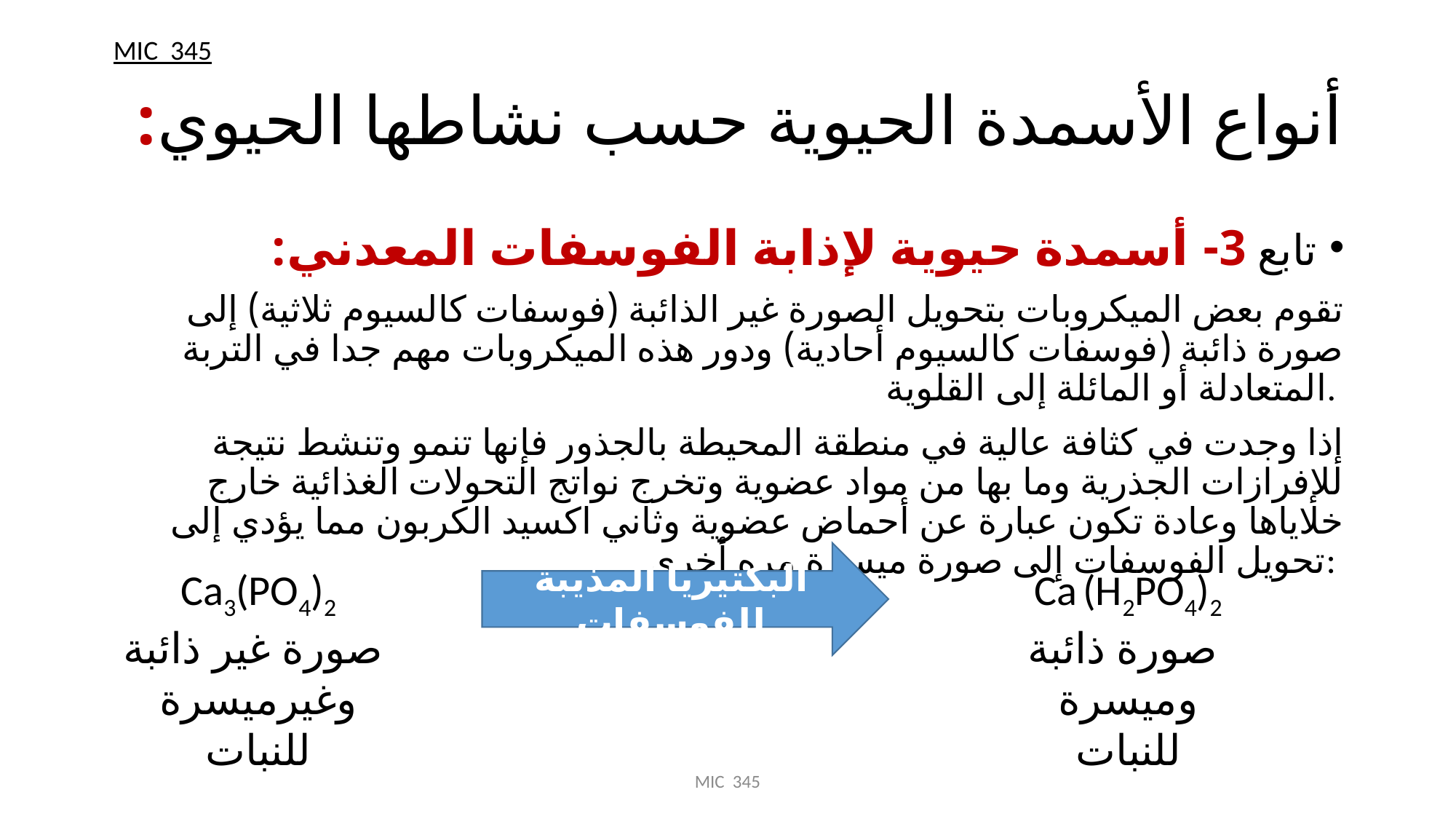

MIC  345
# أنواع الأسمدة الحيوية حسب نشاطها الحيوي:
تابع 3- أسمدة حيوية لإذابة الفوسفات المعدني:
تقوم بعض الميكروبات بتحويل الصورة غير الذائبة (فوسفات كالسيوم ثلاثية) إلى صورة ذائبة (فوسفات كالسيوم أحادية) ودور هذه الميكروبات مهم جدا في التربة المتعادلة أو المائلة إلى القلوية.
إذا وجدت في كثافة عالية في منطقة المحيطة بالجذور فإنها تنمو وتنشط نتيجة للإفرازات الجذرية وما بها من مواد عضوية وتخرج نواتج التحولات الغذائية خارج خلاياها وعادة تكون عبارة عن أحماض عضوية وثاني اكسيد الكربون مما يؤدي إلى تحويل الفوسفات إلى صورة ميسرة مره أخرى:

البكتيريا المذيبة للفوسفات
Ca (H2PO4)2
صورة ذائبة
وميسرة للنبات
Ca3(PO4)2
صورة غير ذائبة
وغيرميسرة للنبات
MIC  345